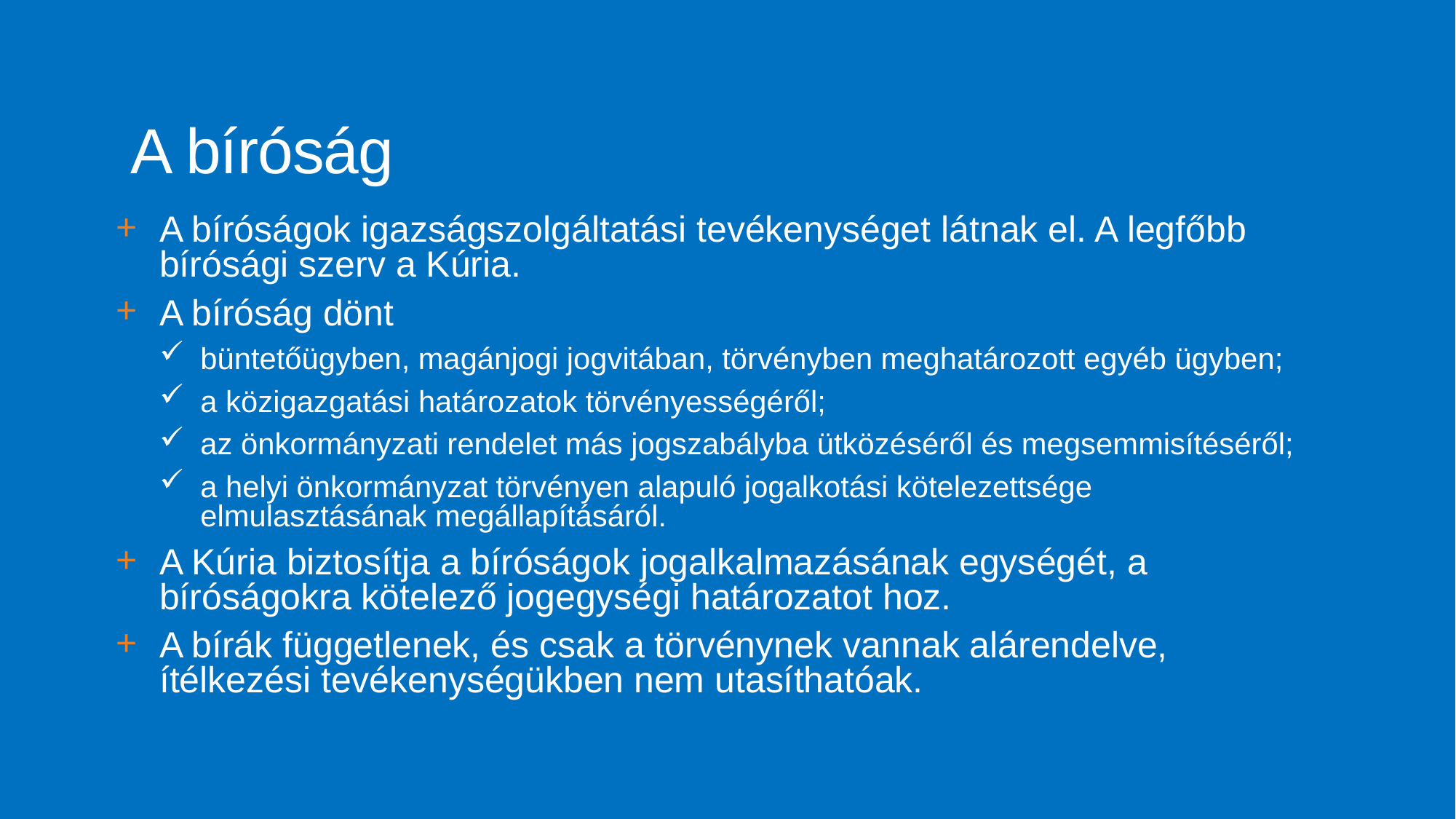

# A bíróság
A bíróságok igazságszolgáltatási tevékenységet látnak el. A legfőbb bírósági szerv a Kúria.
A bíróság dönt
büntetőügyben, magánjogi jogvitában, törvényben meghatározott egyéb ügyben;
a közigazgatási határozatok törvényességéről;
az önkormányzati rendelet más jogszabályba ütközéséről és megsemmisítéséről;
a helyi önkormányzat törvényen alapuló jogalkotási kötelezettsége elmulasztásának megállapításáról.
A Kúria biztosítja a bíróságok jogalkalmazásának egységét, a bíróságokra kötelező jogegységi határozatot hoz.
A bírák függetlenek, és csak a törvénynek vannak alárendelve, ítélkezési tevékenységükben nem utasíthatóak.